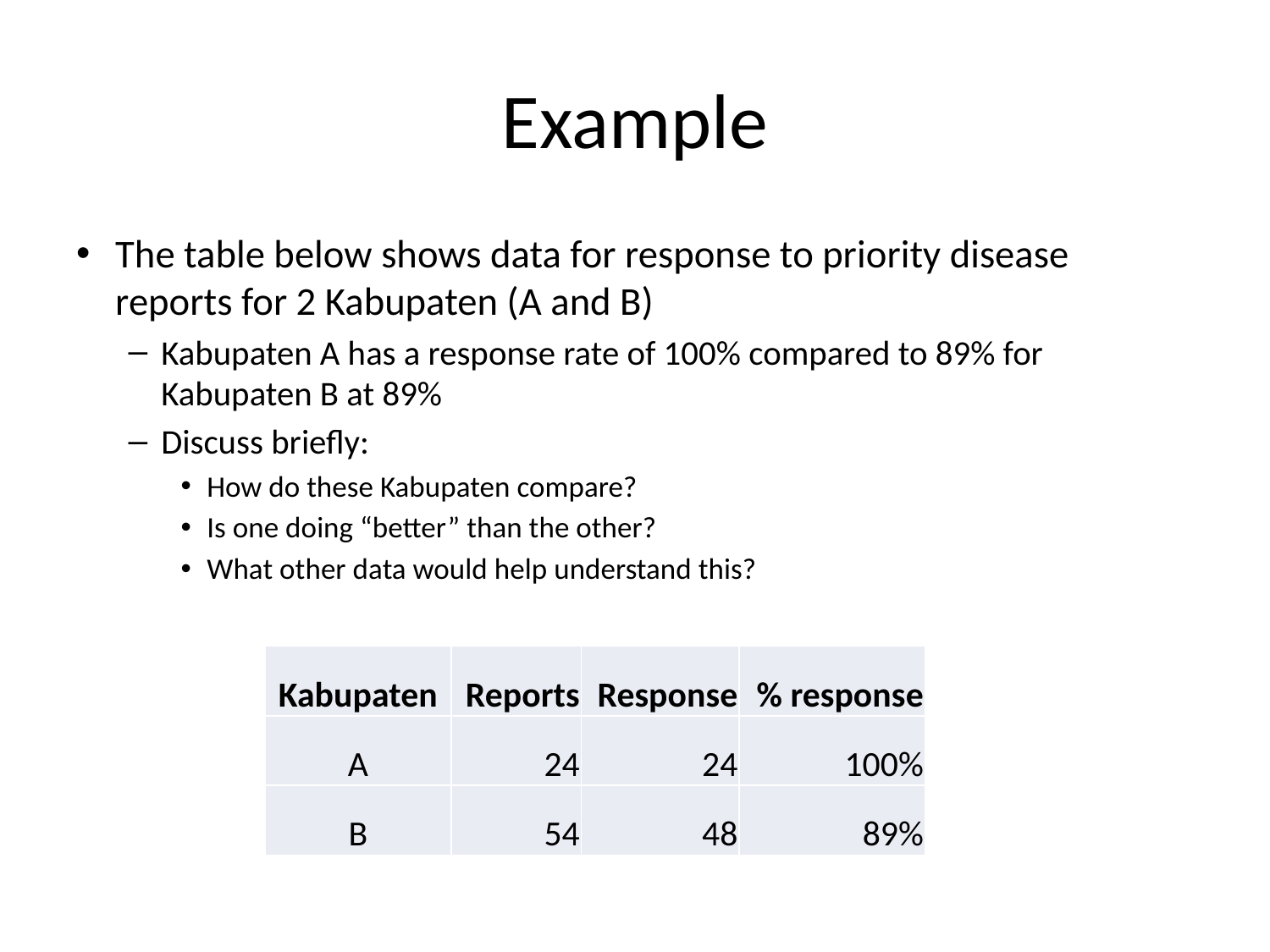

# Example
The table below shows data for response to priority disease reports for 2 Kabupaten (A and B)
Kabupaten A has a response rate of 100% compared to 89% for Kabupaten B at 89%
Discuss briefly:
How do these Kabupaten compare?
Is one doing “better” than the other?
What other data would help understand this?
| Kabupaten | Reports | Response | % response |
| --- | --- | --- | --- |
| A | 24 | 24 | 100% |
| B | 54 | 48 | 89% |